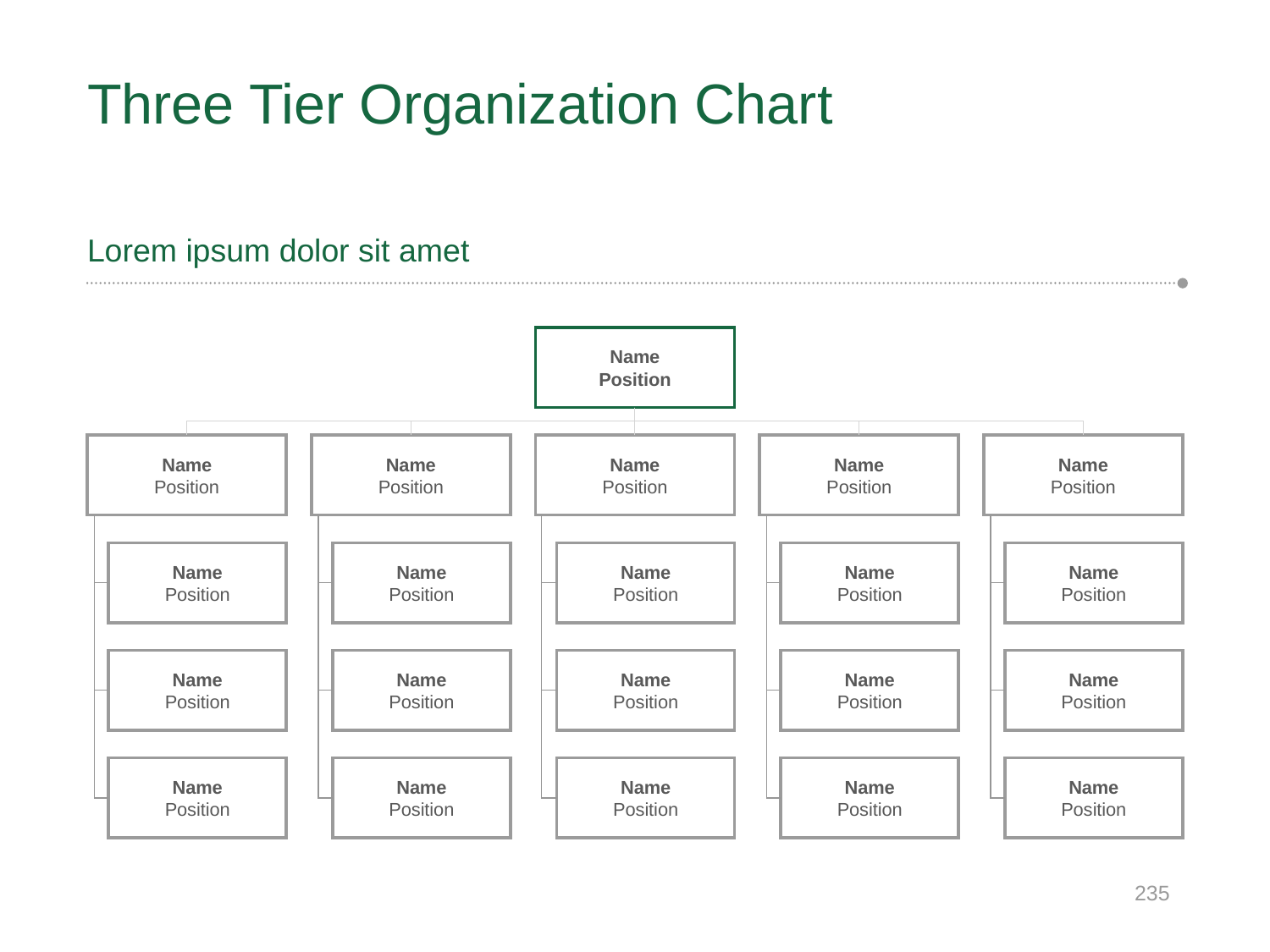

# Three Tier Organization Chart
Lorem ipsum dolor sit amet
Name
Position
Name
Position
Name
Position
Name
Position
Name
Position
Name
Position

Name
Position
Name
Position
Name
Position
Name
Position
Name
Position
Name
Position
Name
Position
Name
Position
Name
Position
Name
Position
Name
Position
Name
Position
Name
Position
Name
Position
Name
Position
235